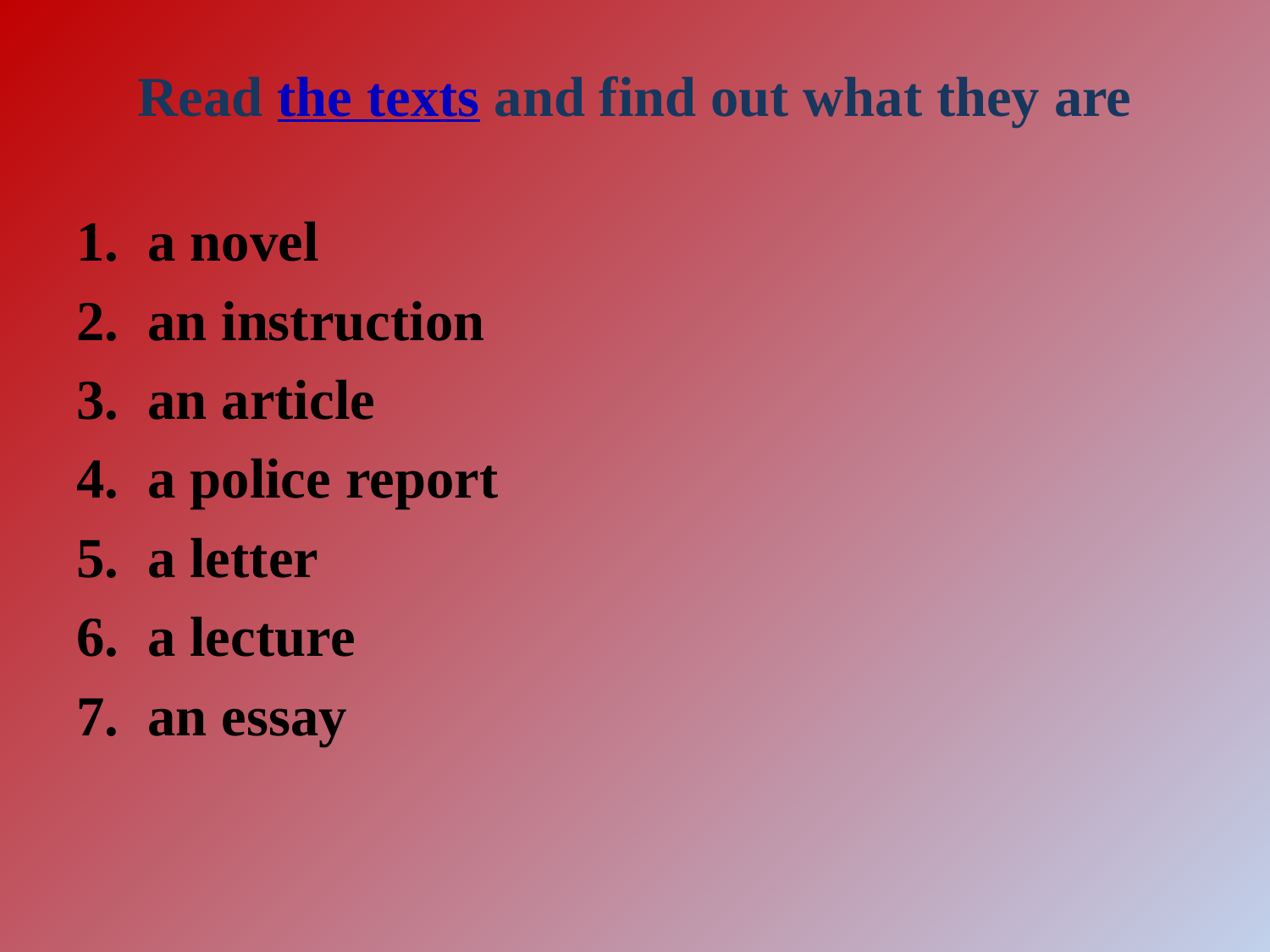

# Read the texts and find out what they are
a novel
an instruction
an article
a police report
a letter
a lecture
an essay